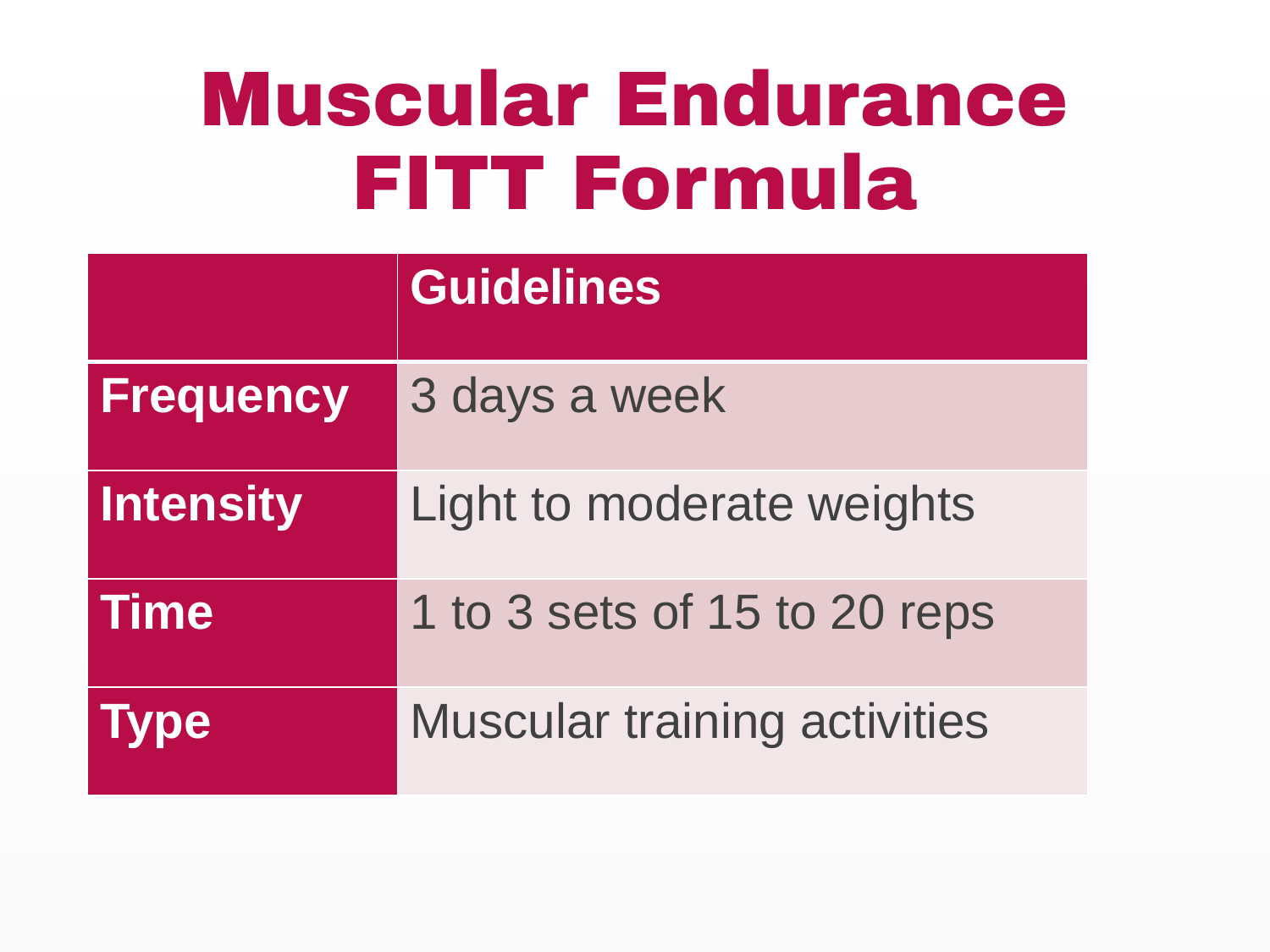

# Muscular Endurance FITT Formula
|  | Guidelines |
| --- | --- |
| Frequency | 3 days a week |
| Intensity | Light to moderate weights |
| Time | 1 to 3 sets of 15 to 20 reps |
| Type | Muscular training activities |